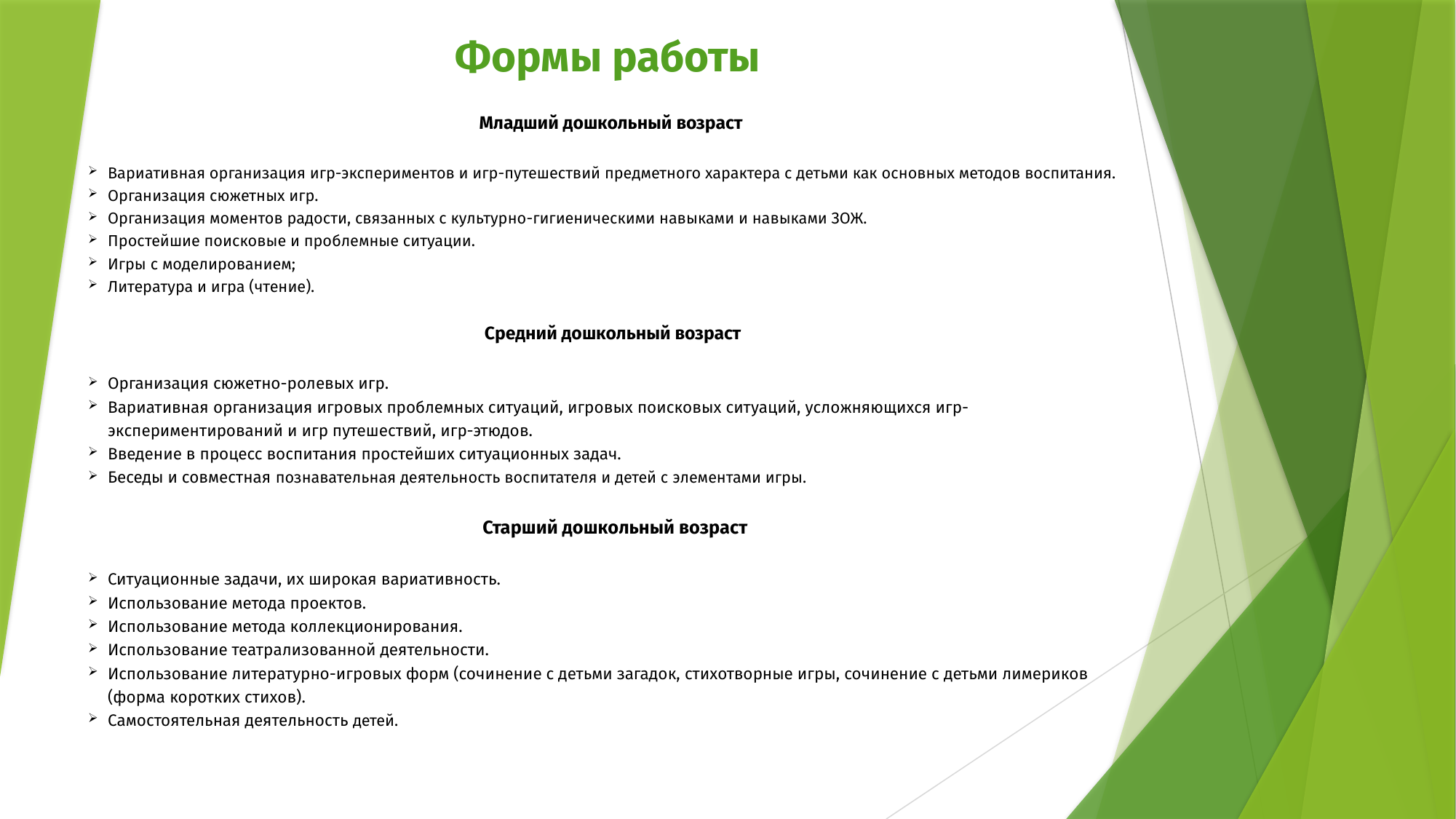

# Формы работы
Младший дошкольный возраст

Вариативная организация игр-экспериментов и игр-путешествий предметного характера с детьми как основных методов воспитания.
Организация сюжетных игр.
Организация моментов радости, связанных с культурно-гигиеническими навыками и навыками ЗОЖ.
Простейшие поисковые и проблемные ситуации.
Игры с моделированием;
Литература и игра (чтение).

 Средний дошкольный возраст

Организация сюжетно-ролевых игр.
Вариативная организация игровых проблемных ситуаций, игровых поисковых ситуаций, усложняющихся игр-экспериментирований и игр путешествий, игр-этюдов.
Введение в процесс воспитания простейших ситуационных задач.
Беседы и совместная познавательная деятельность воспитателя и детей с элементами игры.

 Старший дошкольный возраст

Ситуационные задачи, их широкая вариативность.
Использование метода проектов.
Использование метода коллекционирования.
Использование театрализованной деятельности.
Использование литературно-игровых форм (сочинение с детьми загадок, стихотворные игры, сочинение с детьми лимериков (форма коротких стихов).
Самостоятельная деятельность детей.